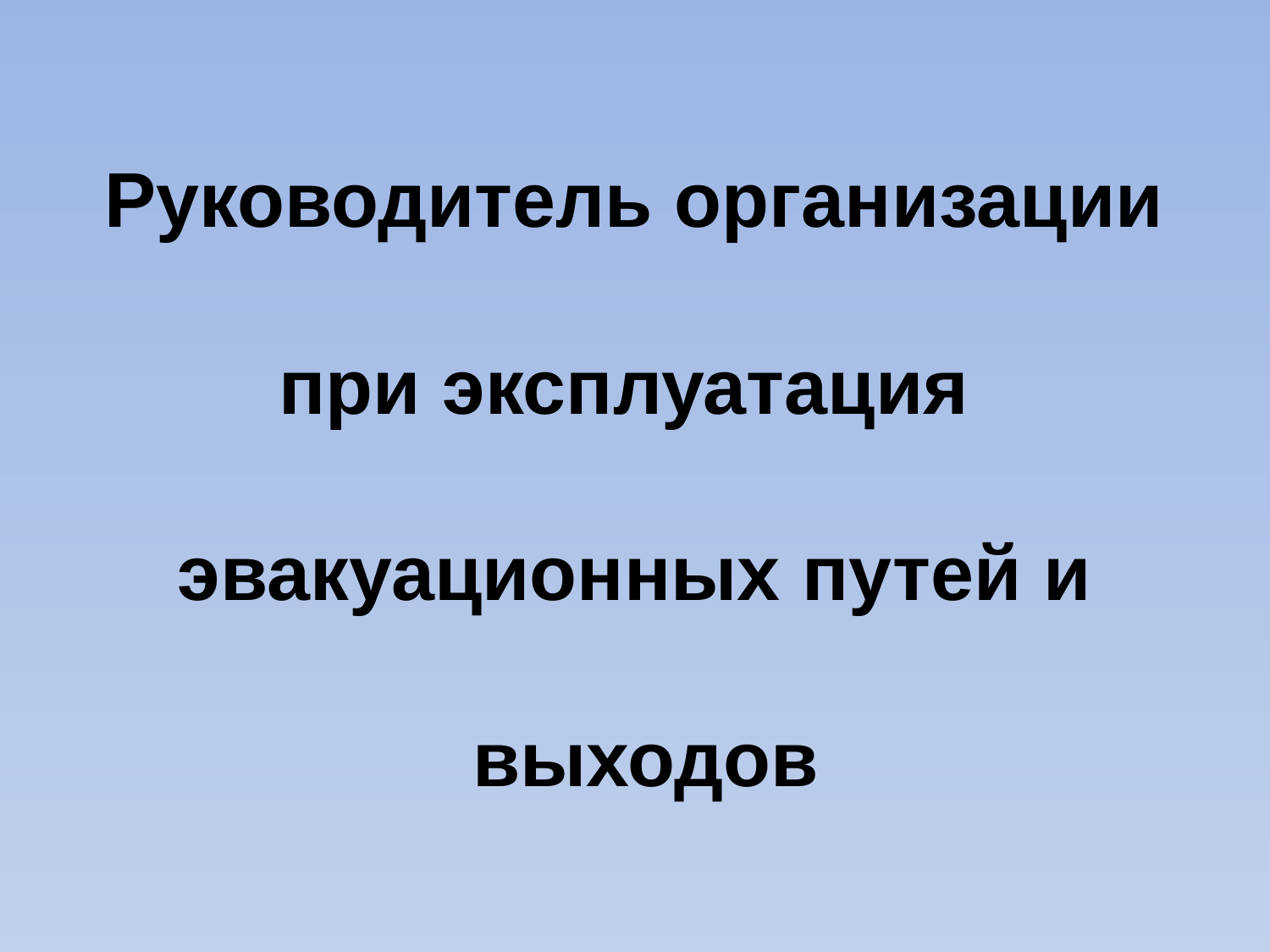

# Руководитель организации при эксплуатация эвакуационных путей и выходов